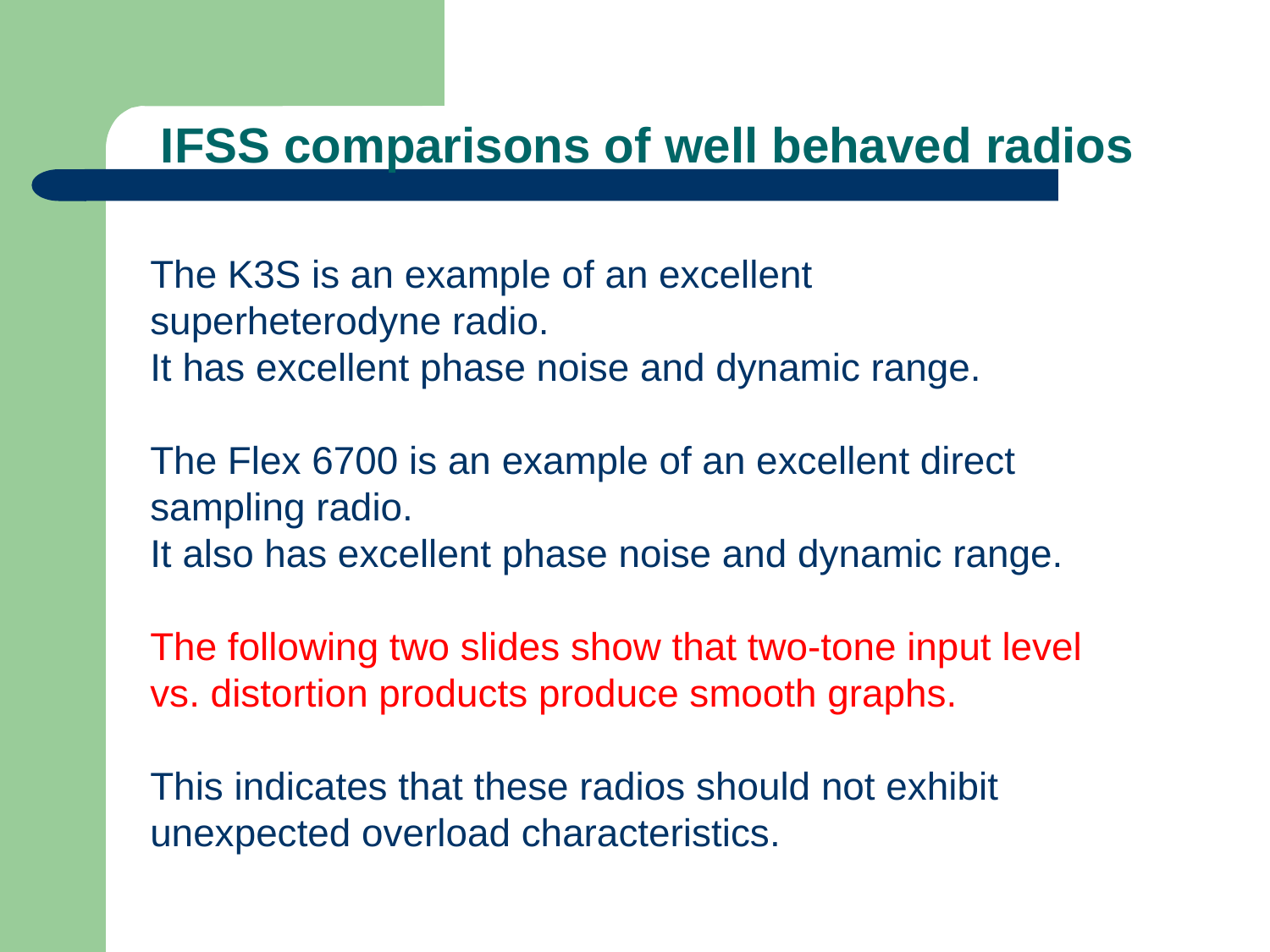

# IFSS comparisons of well behaved radios
The K3S is an example of an excellent superheterodyne radio.
It has excellent phase noise and dynamic range.

The Flex 6700 is an example of an excellent direct sampling radio.
It also has excellent phase noise and dynamic range.

The following two slides show that two-tone input level vs. distortion products produce smooth graphs.

This indicates that these radios should not exhibit unexpected overload characteristics.